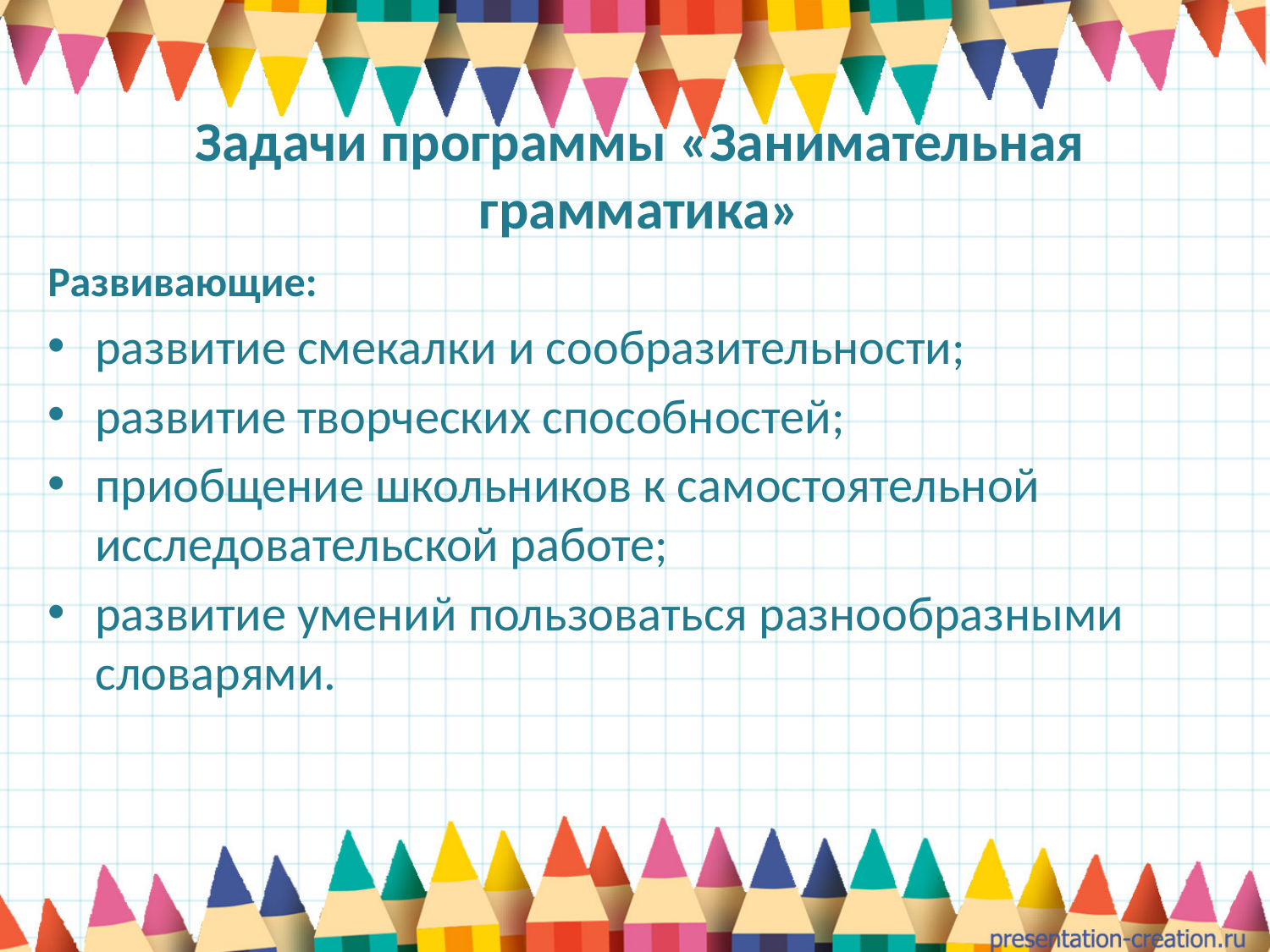

# Задачи программы «Занимательная грамматика»
Развивающие:
развитие смекалки и сообразительности;
развитие творческих способностей;
приобщение школьников к самостоятельной исследовательской работе;
развитие умений пользоваться разнообразными словарями.